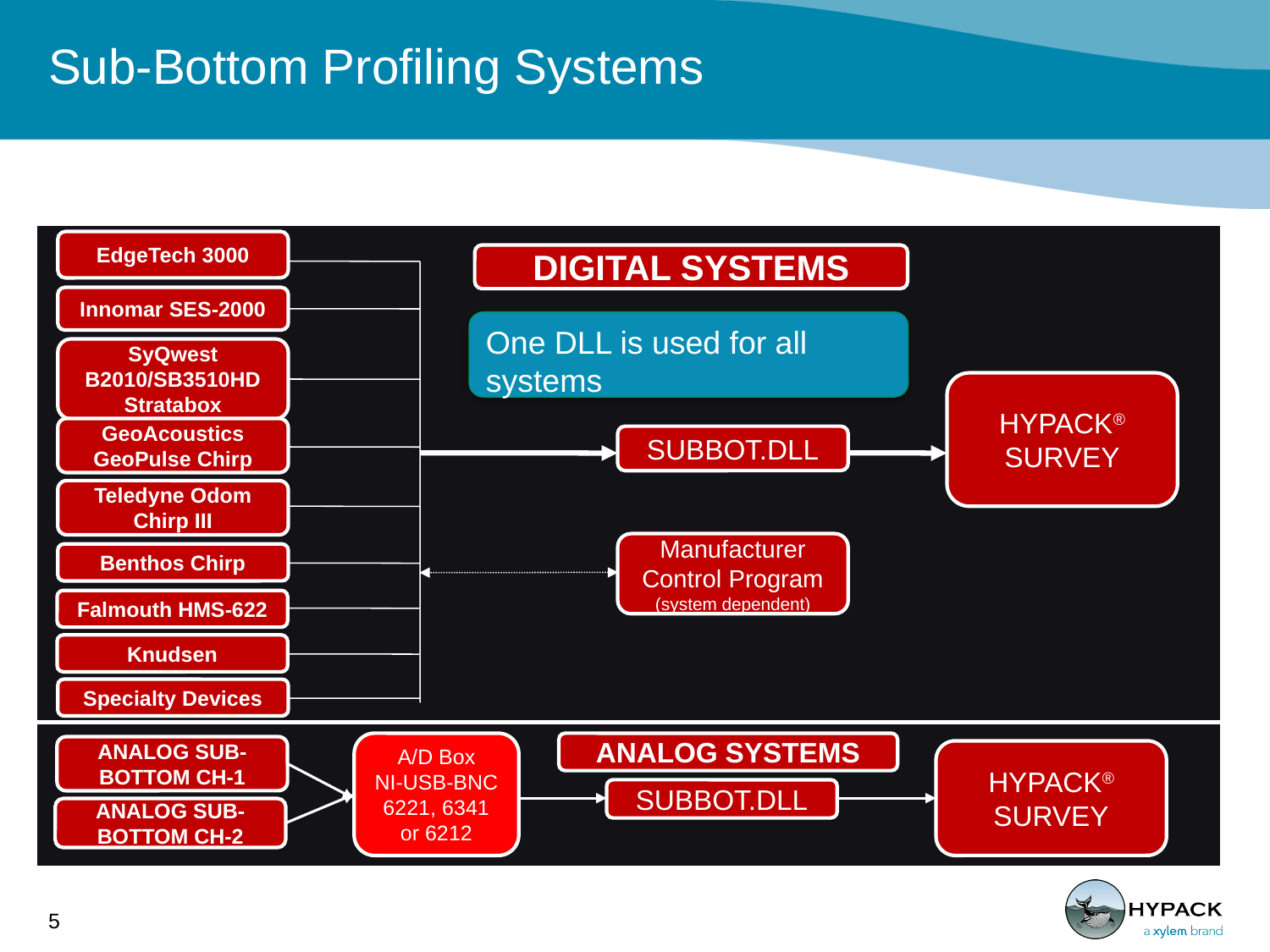

# Sub-Bottom Profiling Systems

EdgeTech 3000

Innomar SES-2000

One DLL is used for all systems

SyQwest B2010/SB3510HD
Stratabox
HYPACK®
SURVEY

SUBBOT.DLL

Manufacturer
Control Program
(system dependent)

DIGITAL SYSTEMS
GeoAcoustics GeoPulse Chirp

Teledyne Odom Chirp III

Benthos Chirp

Falmouth HMS-622

Knudsen

Specialty Devices

A/D Box
NI-USB-BNC 6221, 6341 or 6212
ANALOG SUB-BOTTOM CH-1
HYPACK®
SURVEY
SUBBOT.DLL
ANALOG SYSTEMS
ANALOG SUB-BOTTOM CH-2
5